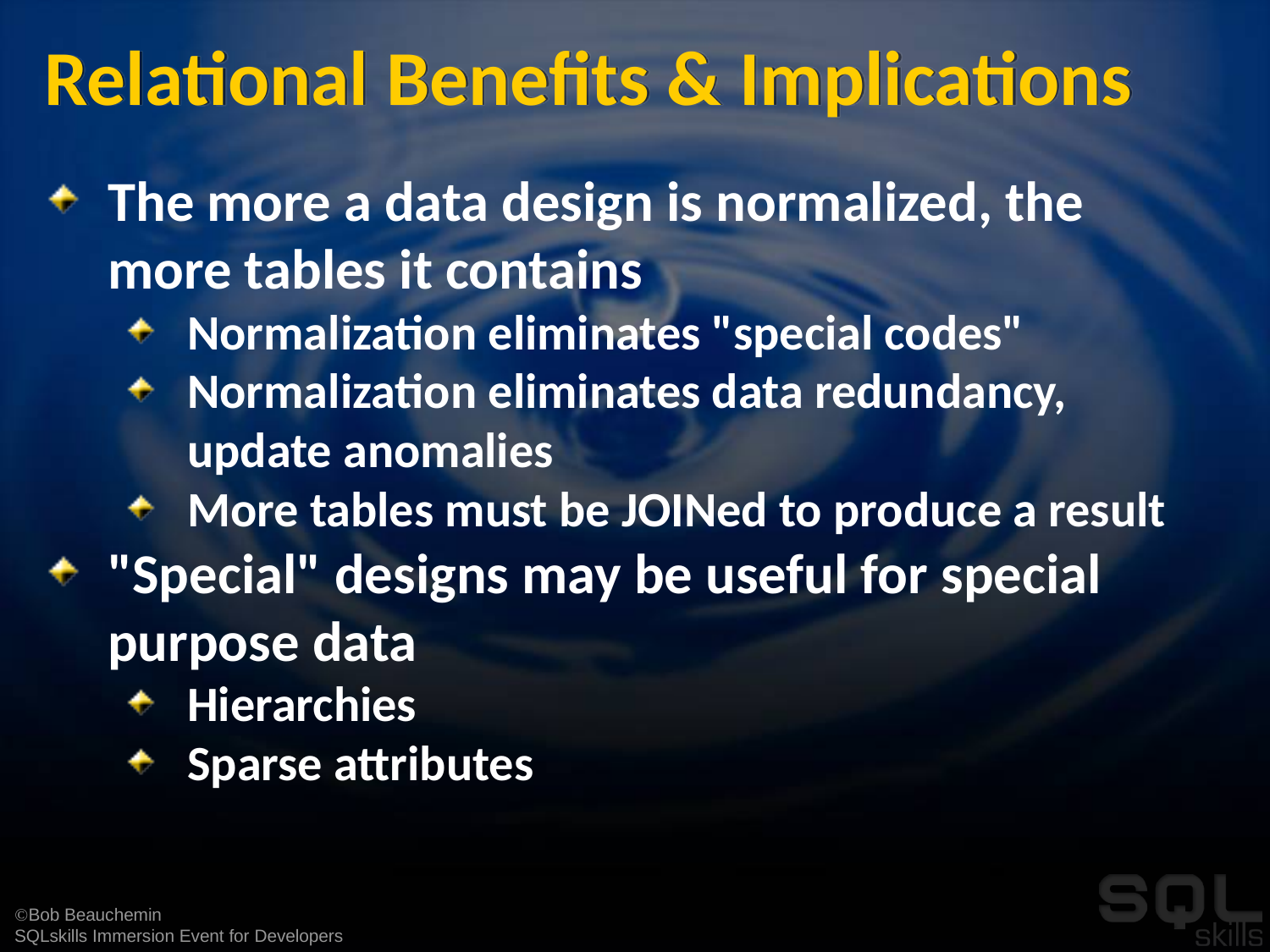

# Relational Benefits & Implications
The more a data design is normalized, the more tables it contains
Normalization eliminates "special codes"
Normalization eliminates data redundancy, update anomalies
More tables must be JOINed to produce a result
"Special" designs may be useful for special purpose data
Hierarchies
Sparse attributes